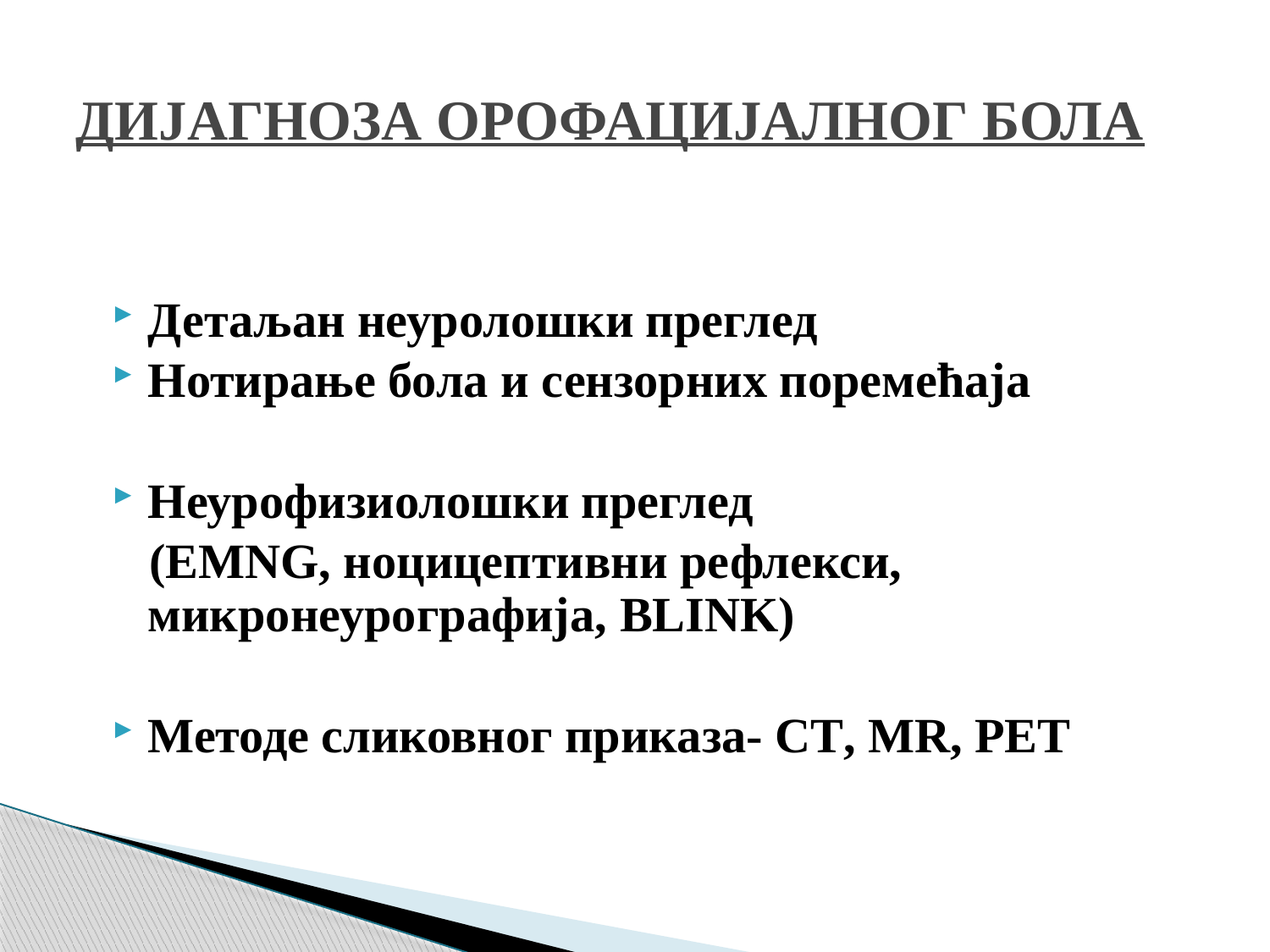

# ДИЈАГНОЗА ОРОФАЦИЈАЛНОГ БОЛА

Детаљан неуролошки преглед
Нотирање бола и сензорних поремећаја

Неурофизиолошки преглед
   (ЕMNG, ноцицептивни рефлекси, микронеурографија, BLINK)

Методе сликовног приказа- CT, МR, PET